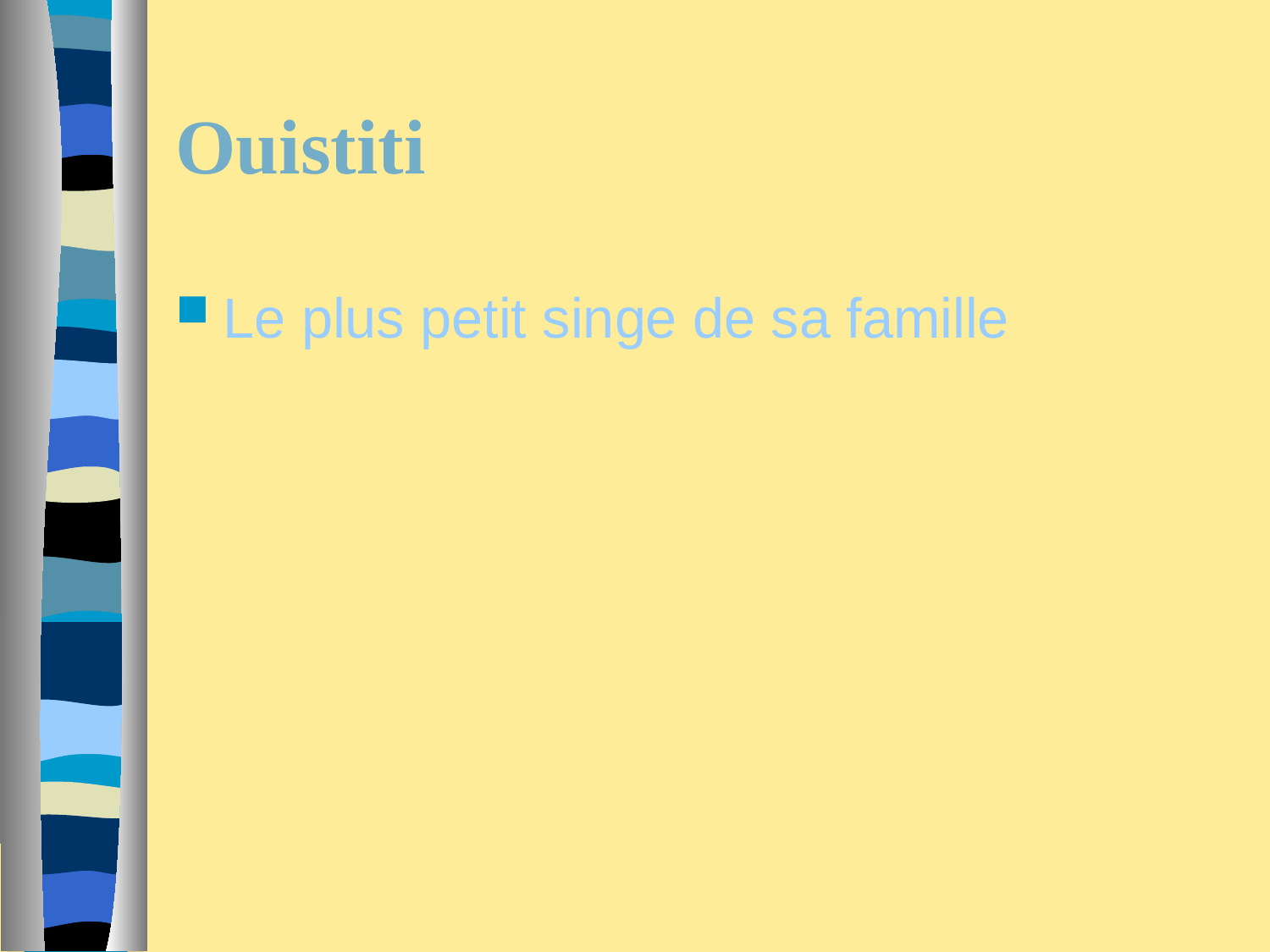

# Ouistiti
Le plus petit singe de sa famille